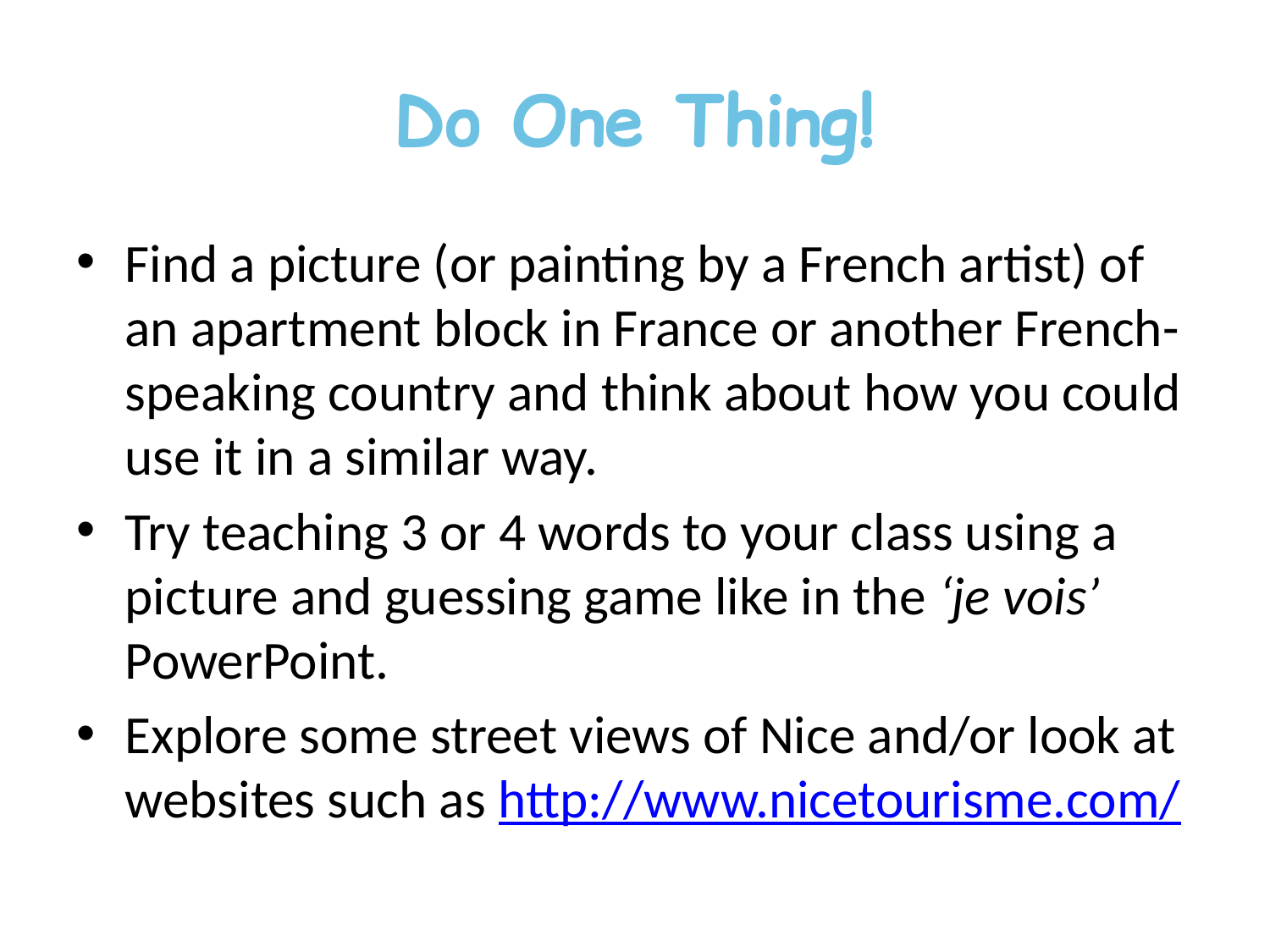

# Do One Thing!
Find a picture (or painting by a French artist) of an apartment block in France or another French-speaking country and think about how you could use it in a similar way.
Try teaching 3 or 4 words to your class using a picture and guessing game like in the ‘je vois’ PowerPoint.
Explore some street views of Nice and/or look at websites such as http://www.nicetourisme.com/